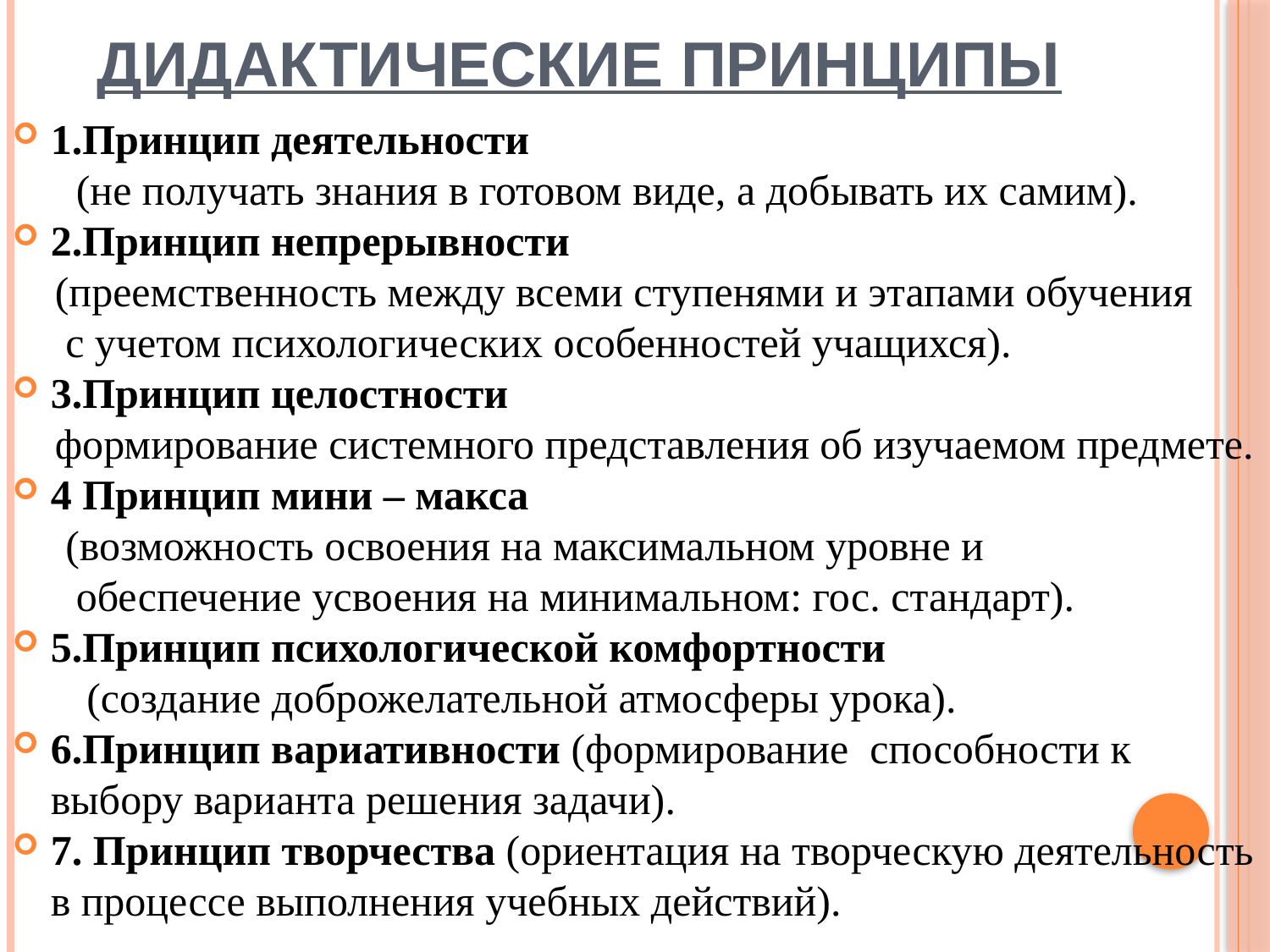

# Дидактические принципы
1.Принцип деятельности
      (не получать знания в готовом виде, а добывать их самим).
2.Принцип непрерывности
    (преемственность между всеми ступенями и этапами обучения
     с учетом психологических особенностей учащихся).
3.Принцип целостности
    формирование системного представления об изучаемом предмете.
4 Принцип мини – макса
     (возможность освоения на максимальном уровне и
      обеспечение усвоения на минимальном: гос. стандарт).
5.Принцип психологической комфортности
       (создание доброжелательной атмосферы урока).
6.Принцип вариативности (формирование  способности к выбору варианта решения задачи).
7. Принцип творчества (ориентация на творческую деятельность в процессе выполнения учебных действий).